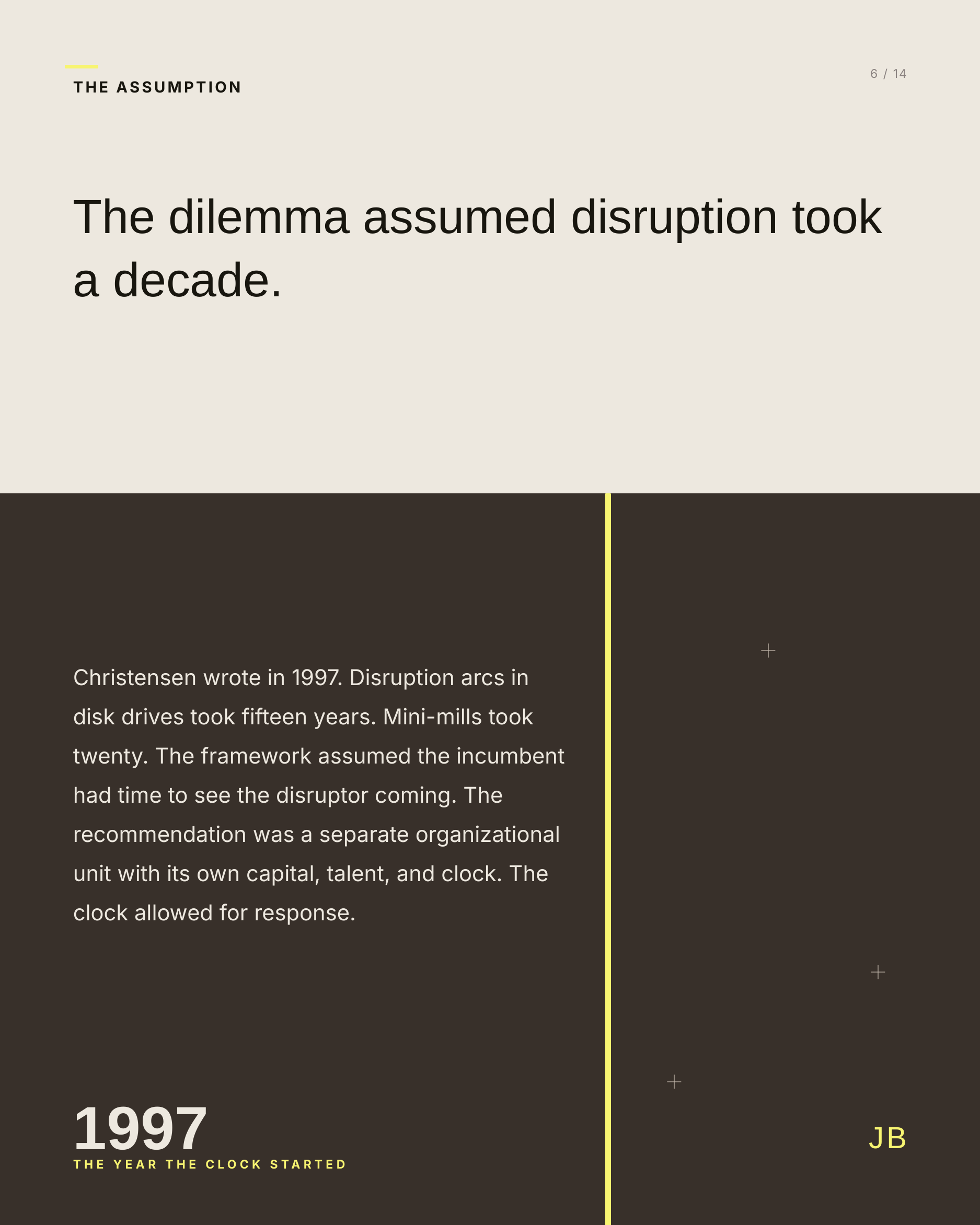

6 / 14
THE ASSUMPTION
The dilemma assumed disruption took a decade.

Christensen wrote in 1997. Disruption arcs in disk drives took fifteen years. Mini-mills took twenty. The framework assumed the incumbent had time to see the disruptor coming. The recommendation was a separate organizational unit with its own capital, talent, and clock. The clock allowed for response.

1997
JB
THE YEAR THE CLOCK STARTED